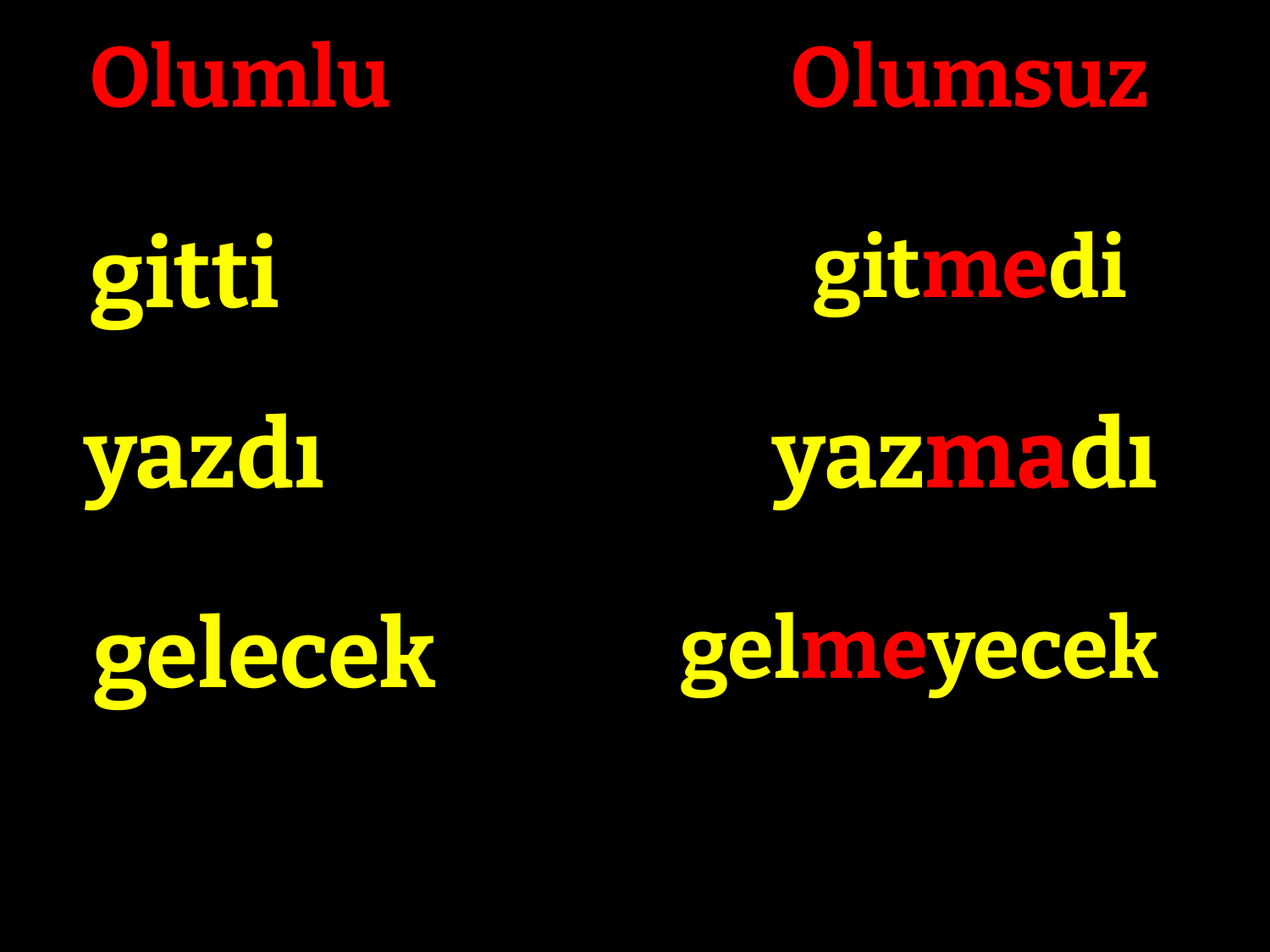

Olumlu
Olumsuz
gitti
gitmedi
#
yazdı
yazmadı
gelecek
gelmeyecek